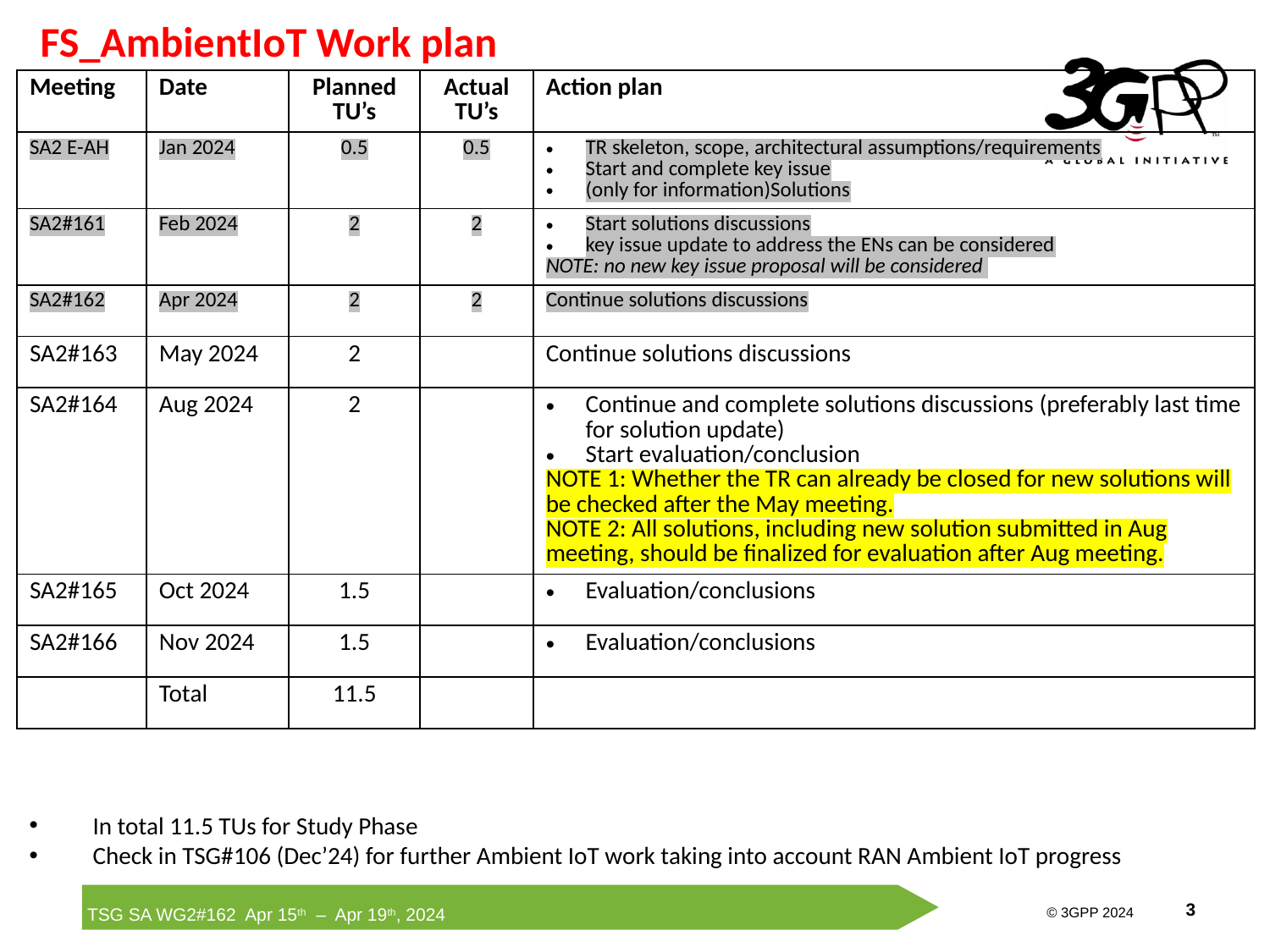

FS_AmbientIoT Work plan
| Meeting | Date | Planned TU’s | Actual TU’s | Action plan |
| --- | --- | --- | --- | --- |
| SA2 E-AH | Jan 2024 | 0.5 | 0.5 | TR skeleton, scope, architectural assumptions/requirements Start and complete key issue (only for information)Solutions |
| SA2#161 | Feb 2024 | 2 | 2 | Start solutions discussions key issue update to address the ENs can be considered NOTE: no new key issue proposal will be considered |
| SA2#162 | Apr 2024 | 2 | 2 | Continue solutions discussions |
| SA2#163 | May 2024 | 2 |  | Continue solutions discussions |
| SA2#164 | Aug 2024 | 2 |  | Continue and complete solutions discussions (preferably last time for solution update) Start evaluation/conclusion NOTE 1: Whether the TR can already be closed for new solutions will be checked after the May meeting. NOTE 2: All solutions, including new solution submitted in Aug meeting, should be finalized for evaluation after Aug meeting. |
| SA2#165 | Oct 2024 | 1.5 |  | Evaluation/conclusions |
| SA2#166 | Nov 2024 | 1.5 |  | Evaluation/conclusions |
|  | Total | 11.5 |  |  |
In total 11.5 TUs for Study Phase
Check in TSG#106 (Dec’24) for further Ambient IoT work taking into account RAN Ambient IoT progress